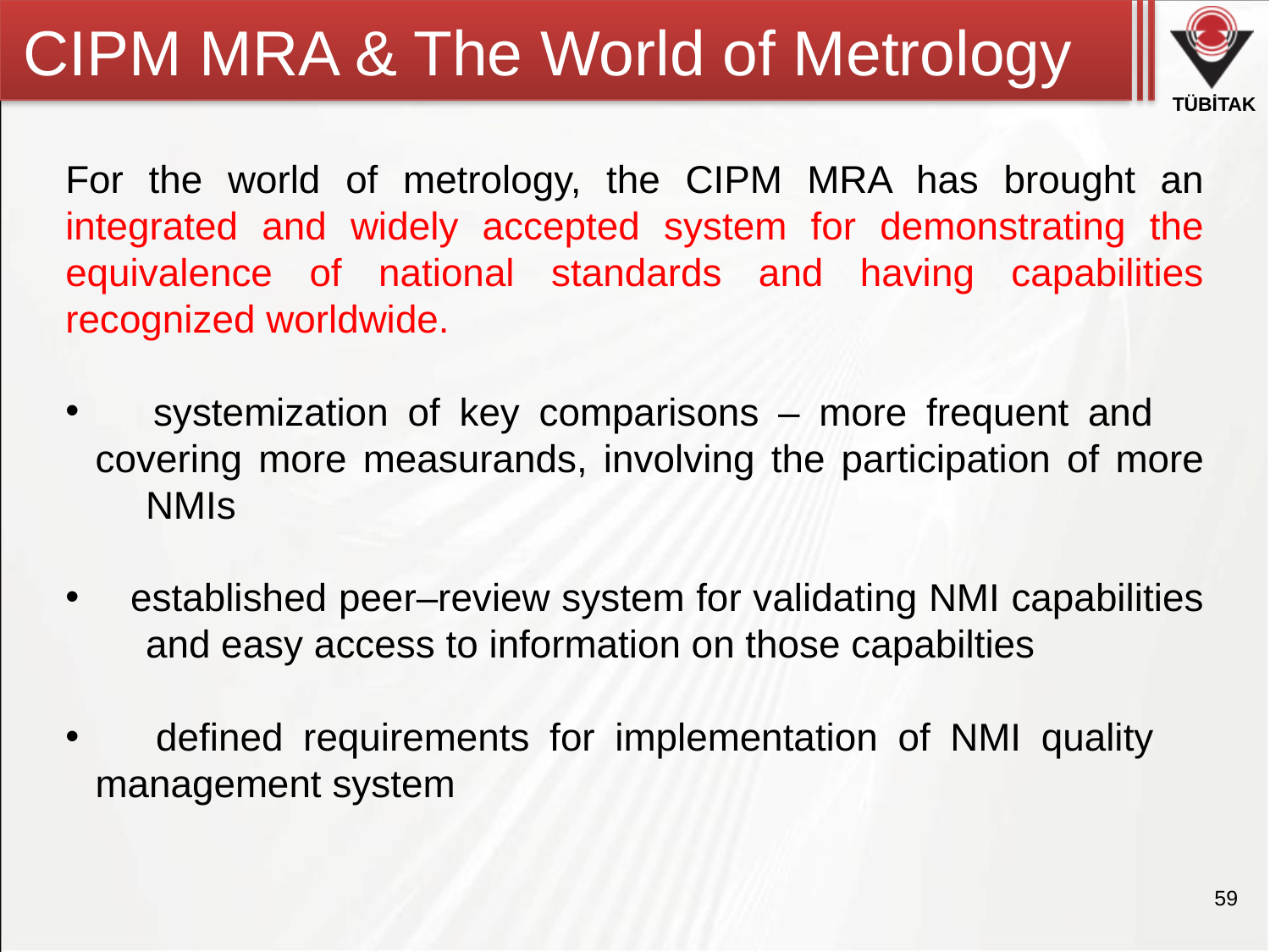

CIPM MRA & The World of Metrology

For the world of metrology, the CIPM MRA has brought an integrated and widely accepted system for demonstrating the equivalence of national standards and having capabilities recognized worldwide.

   systemization of key comparisons – more frequent and 	covering more measurands, involving the participation of more 	NMIs

   established peer–review system for validating NMI capabilities 	and easy access to information on those capabilties

   defined requirements for implementation of NMI quality 	management system

59